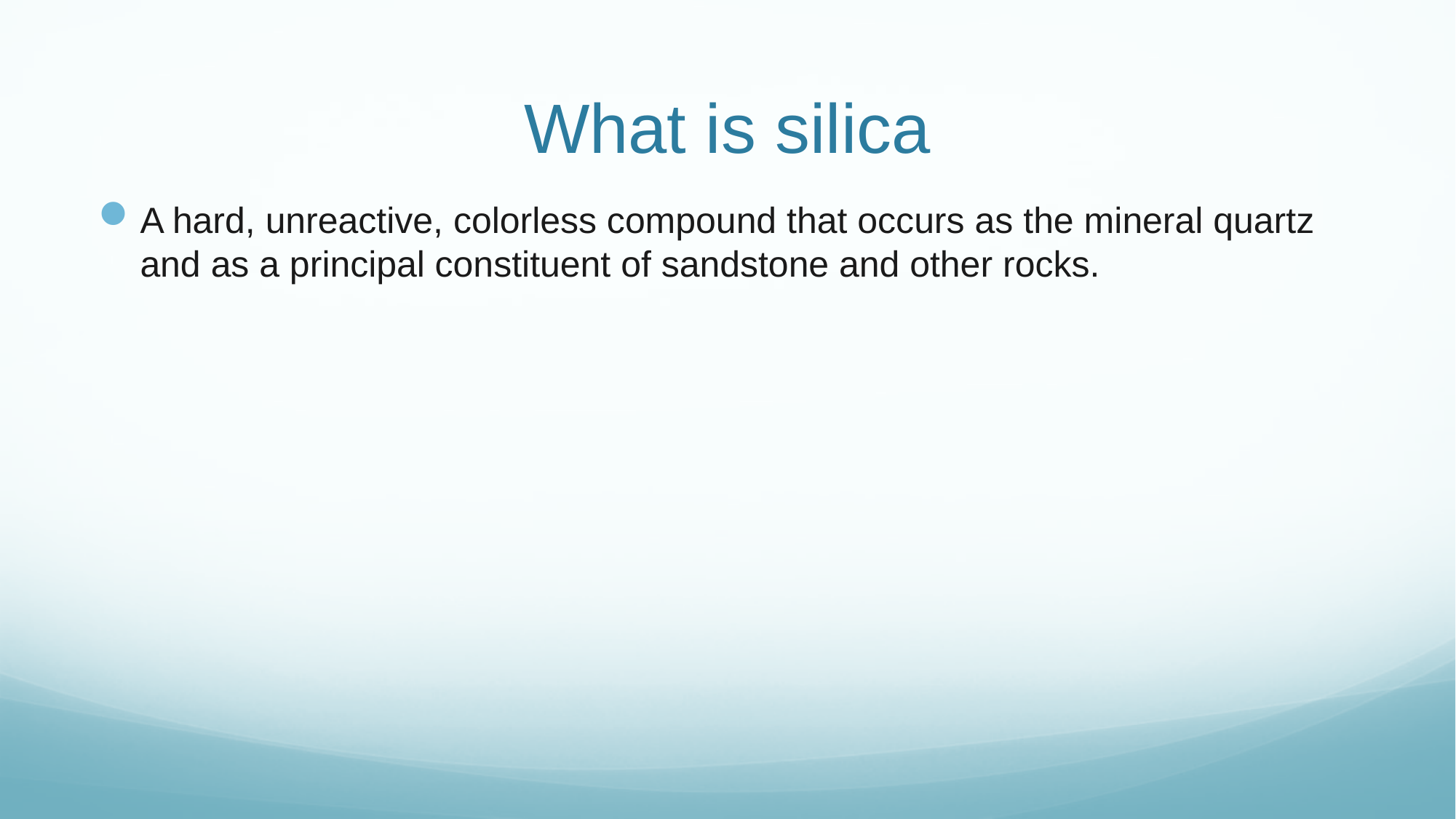

# What is silica
A hard, unreactive, colorless compound that occurs as the mineral quartz and as a principal constituent of sandstone and other rocks.